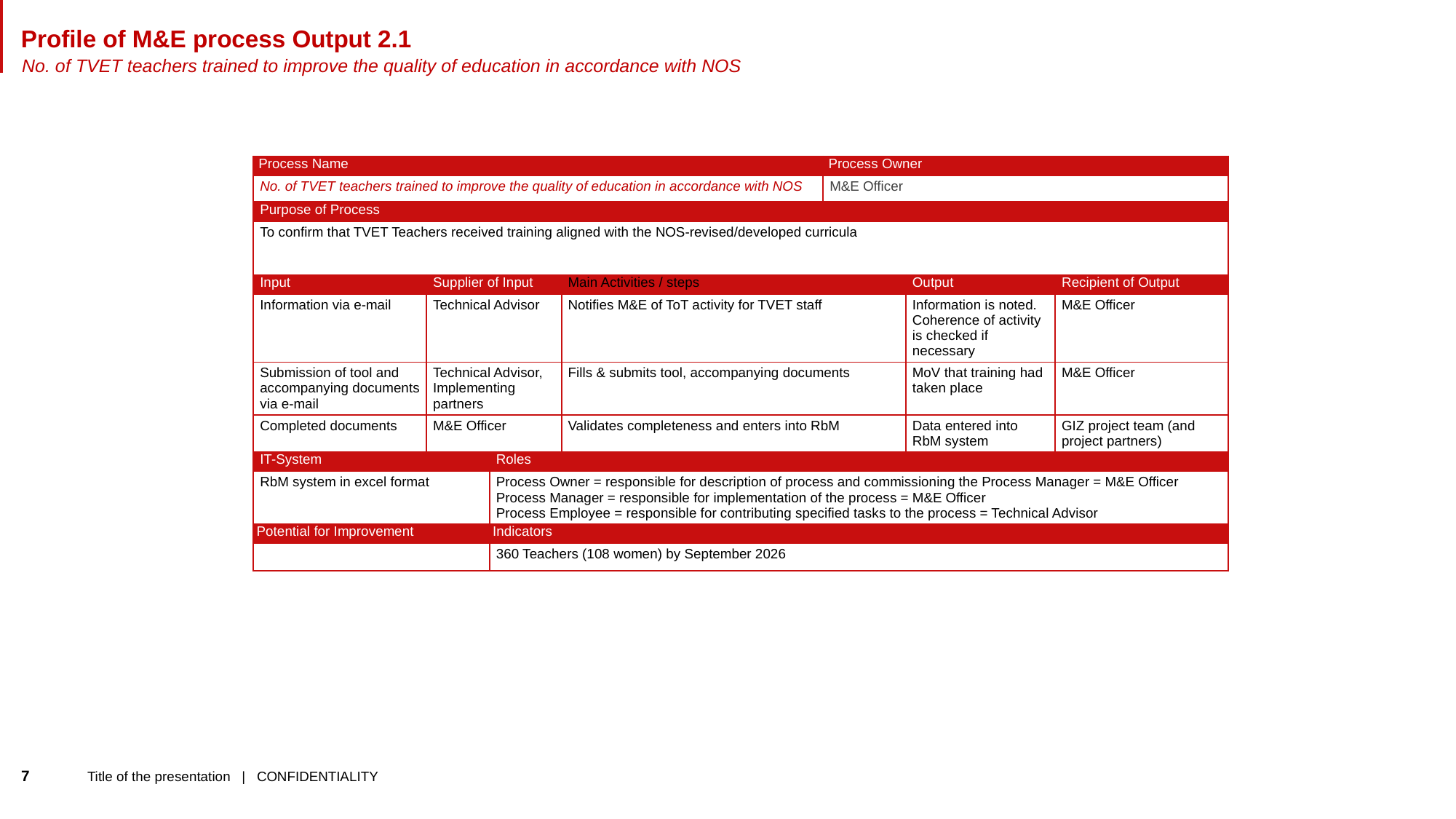

Profile of M&E process Output 2.1
No. of TVET teachers trained to improve the quality of education in accordance with NOS
| Process Name |  |  |  | Process Owner |  |  |
| --- | --- | --- | --- | --- | --- | --- |
| No. of TVET teachers trained to improve the quality of education in accordance with NOS |  |  |  | M&E Officer |  |  |
| Purpose of Process |  |  |  |  |  |  |
| To confirm that TVET Teachers received training aligned with the NOS-revised/developed curricula |  |  |  |  |  |  |
| Input | Supplier of Input |  | Main Activities / steps |  | Output | Recipient of Output |
| Information via e-mail | Technical Advisor |  | Notifies M&E of ToT activity for TVET staff |  | Information is noted. Coherence of activity is checked if necessary | M&E Officer |
| Submission of tool and accompanying documents via e-mail | Technical Advisor, Implementing partners |  | Fills & submits tool, accompanying documents |  | MoV that training had taken place | M&E Officer |
| Completed documents | M&E Officer |  | Validates completeness and enters into RbM |  | Data entered into RbM system | GIZ project team (and project partners) |
| IT-System |  | Roles |  |  |  |  |
| RbM system in excel format |  | Process Owner = responsible for description of process and commissioning the Process Manager = M&E Officer Process Manager = responsible for implementation of the process = M&E Officer Process Employee = responsible for contributing specified tasks to the process = Technical Advisor |  |  |  |  |
| Potential for Improvement |  | Indicators |  |  |  |  |
|  |  | 360 Teachers (108 women) by September 2026 |  |  |  |  |
7
Title of the presentation   |   CONFIDENTIALITY